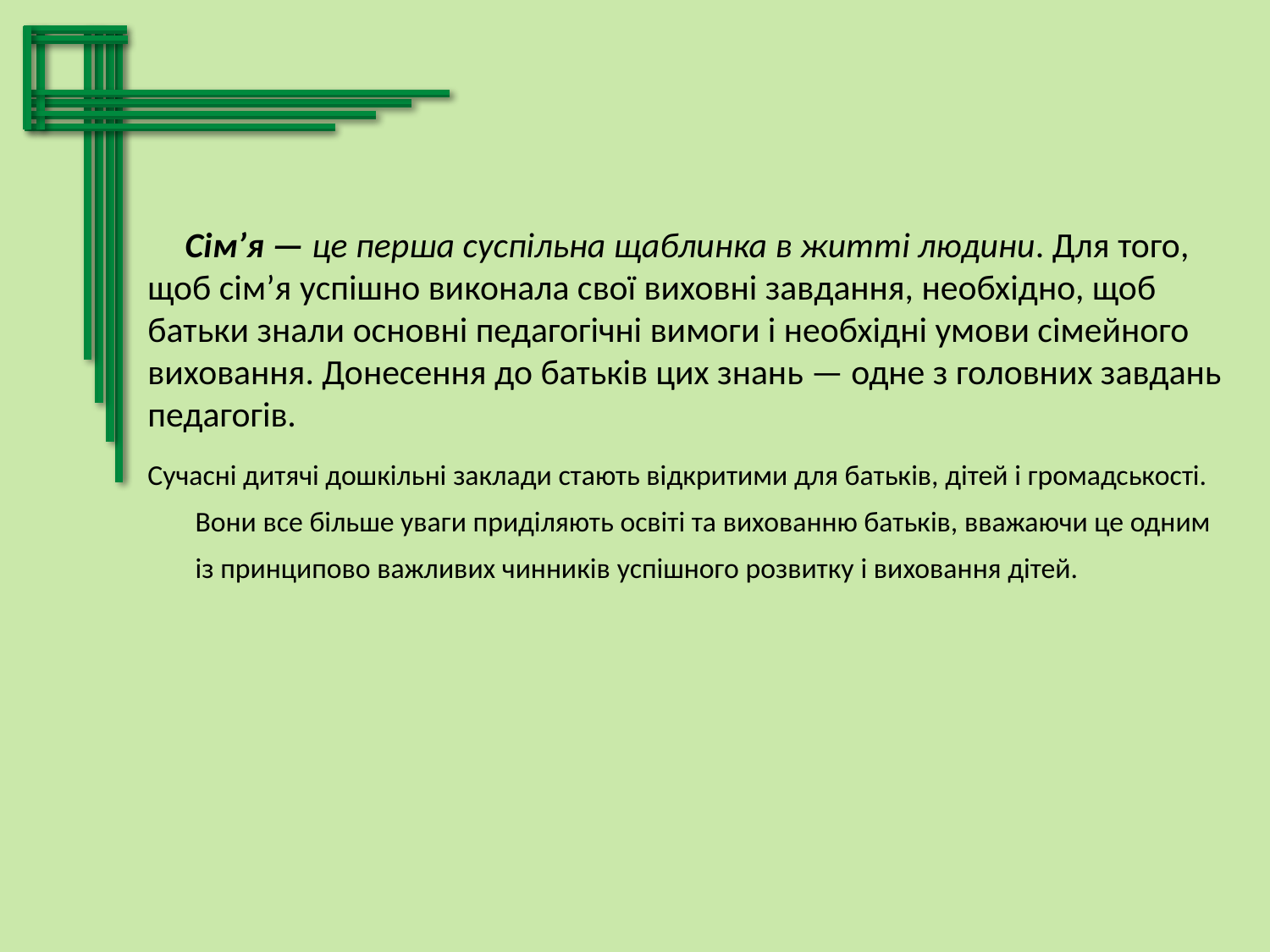

Сім’я — це перша суспільна щаблинка в житті людини. Для того, щоб сім’я успішно виконала свої виховні завдання, необхідно, щоб батьки знали основні педагогічні вимоги і необхідні умови сімейного виховання. Донесення до батьків цих знань — одне з головних завдань педагогів.
Сучасні дитячі дошкільні заклади стають відкритими для батьків, дітей і громадськості. Вони все більше уваги приділяють освіті та вихованню батьків, вважаючи це одним із принципово важливих чинників успішного розвитку і виховання дітей.